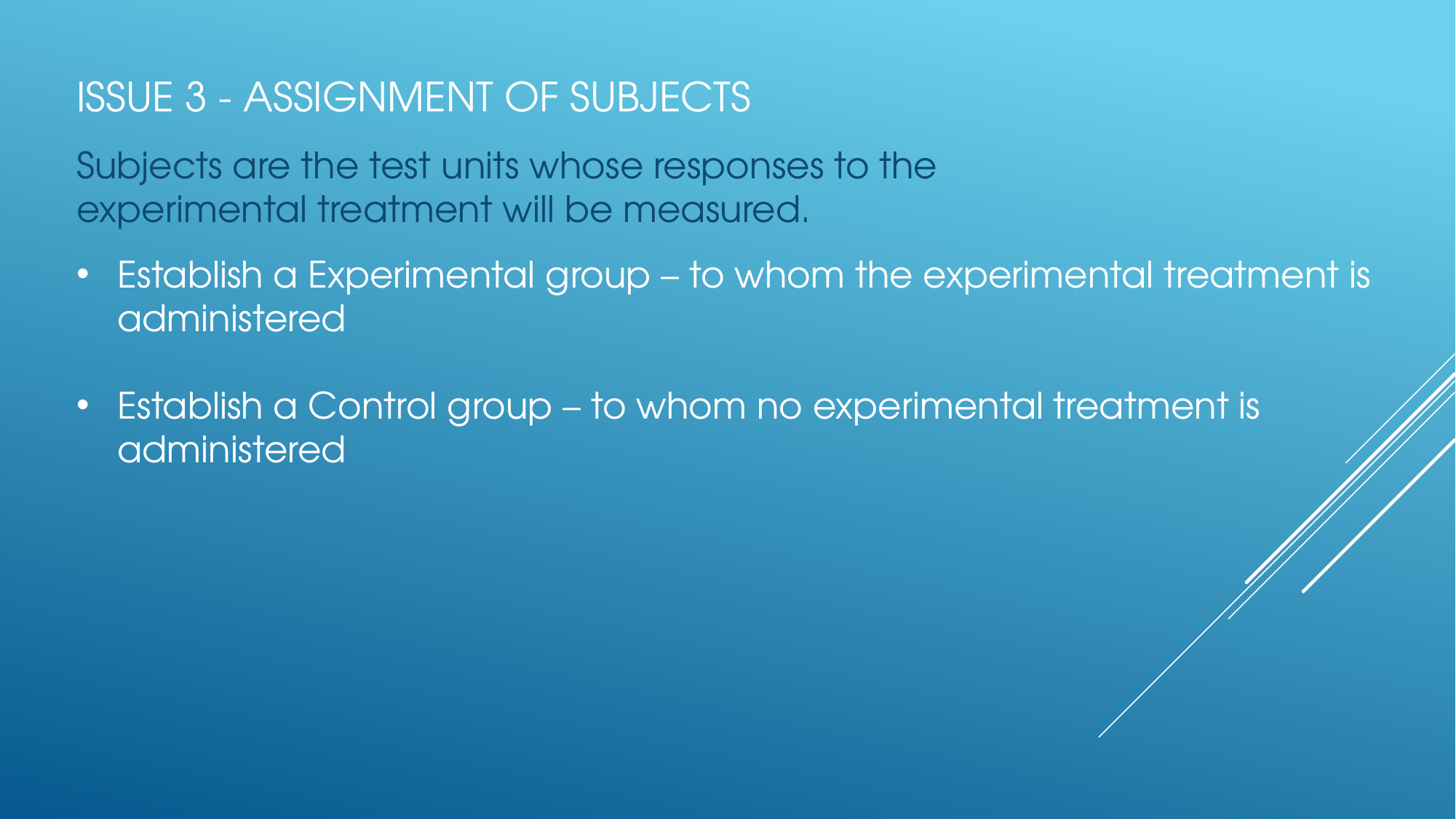

Subjects are the test units whose responses to the experimental treatment will be measured.

# Issue 3 - Assignment of Subjects
Establish a Experimental group – to whom the experimental treatment is administered

Establish a Control group – to whom no experimental treatment is administered